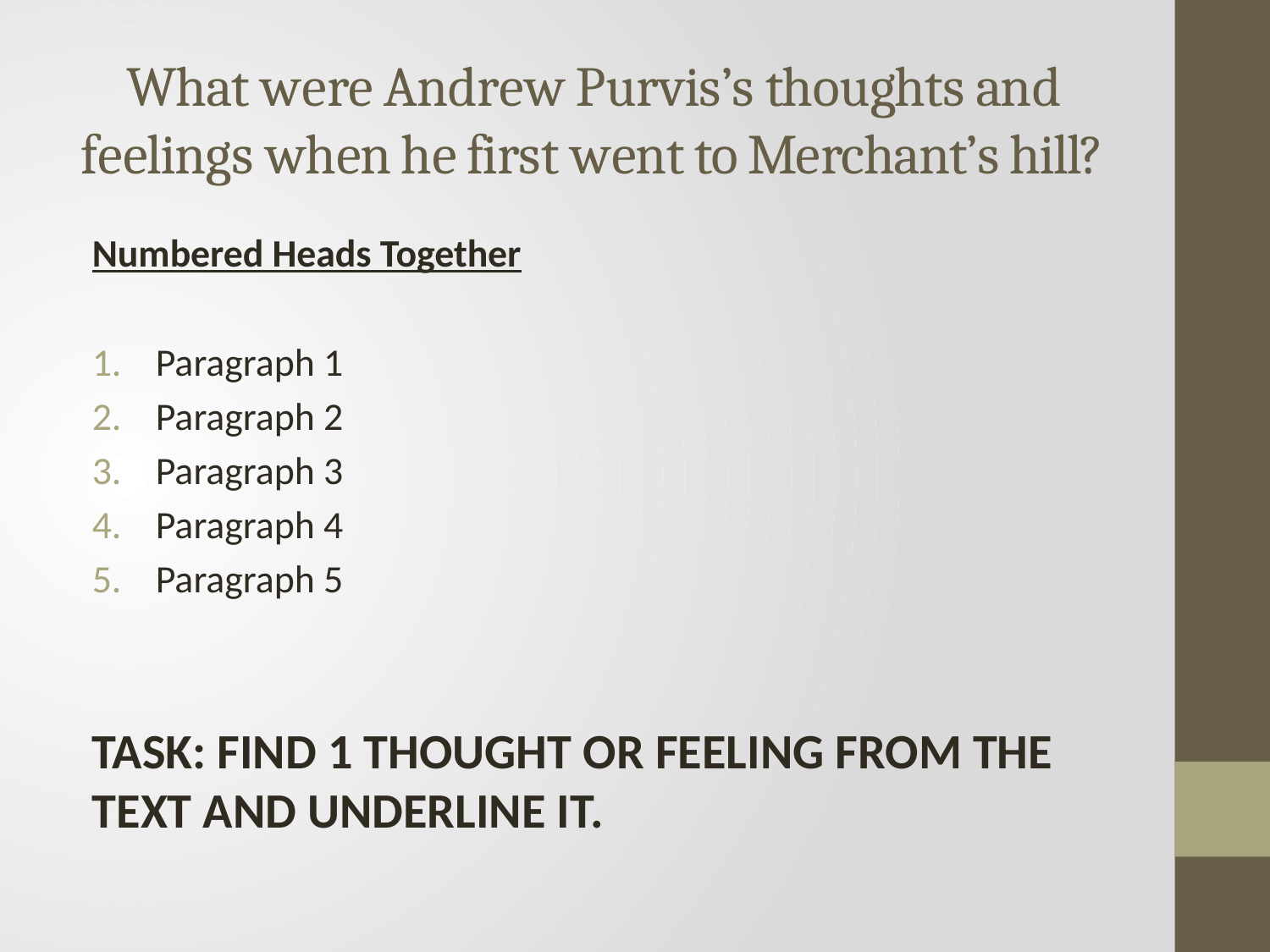

# What were Andrew Purvis’s thoughts and feelings when he first went to Merchant’s hill?
Numbered Heads Together

Paragraph 1
Paragraph 2
Paragraph 3
Paragraph 4
Paragraph 5

TASK: FIND 1 THOUGHT OR FEELING FROM THE TEXT AND UNDERLINE IT.